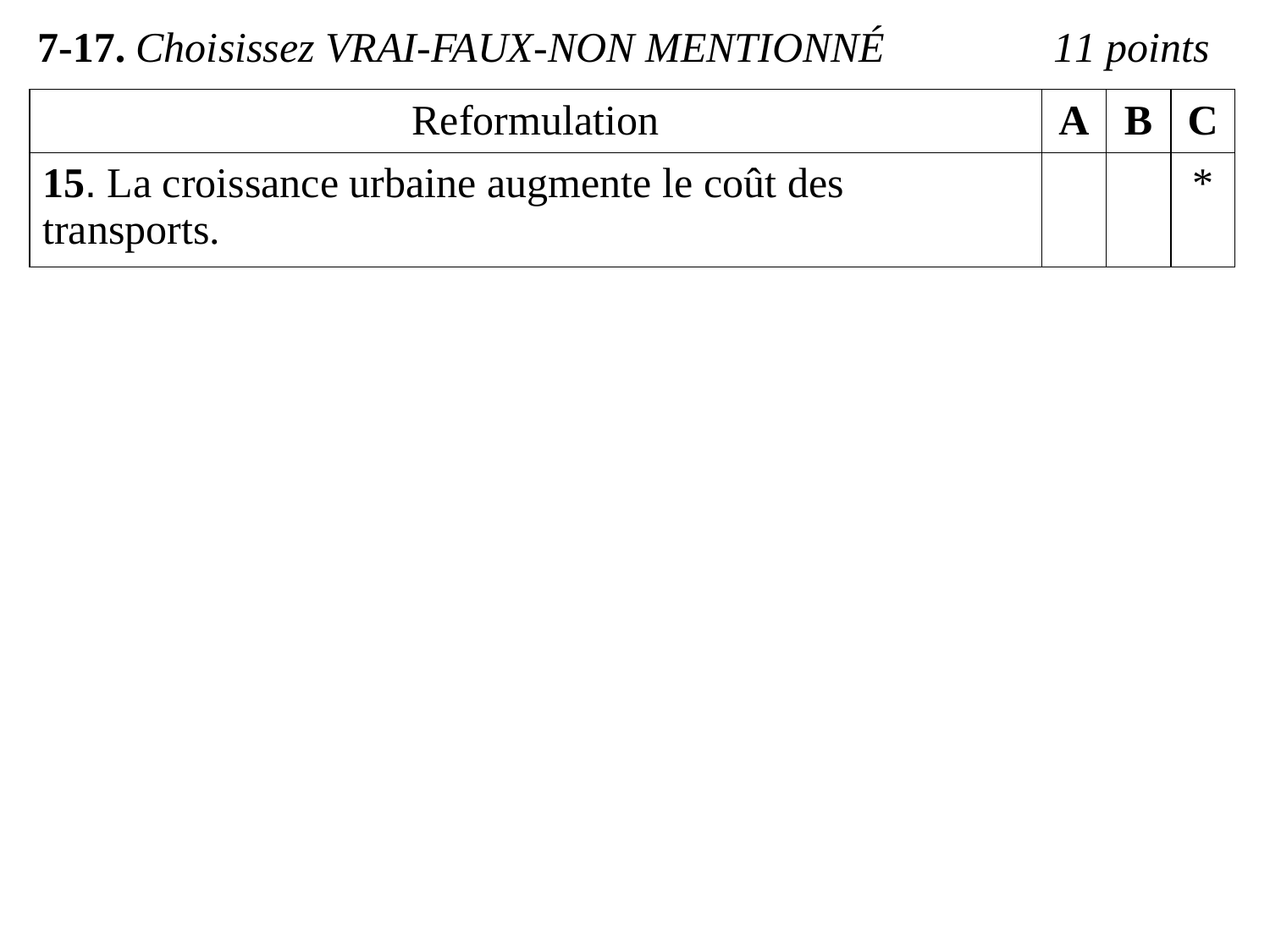

7-17. Choisissez VRAI-FAUX-NON MENTIONNÉ       	11 points
| Reformulation | A | B | C |
| --- | --- | --- | --- |
| 15. La croissance urbaine augmente le coût des transports. |  |  | \* |